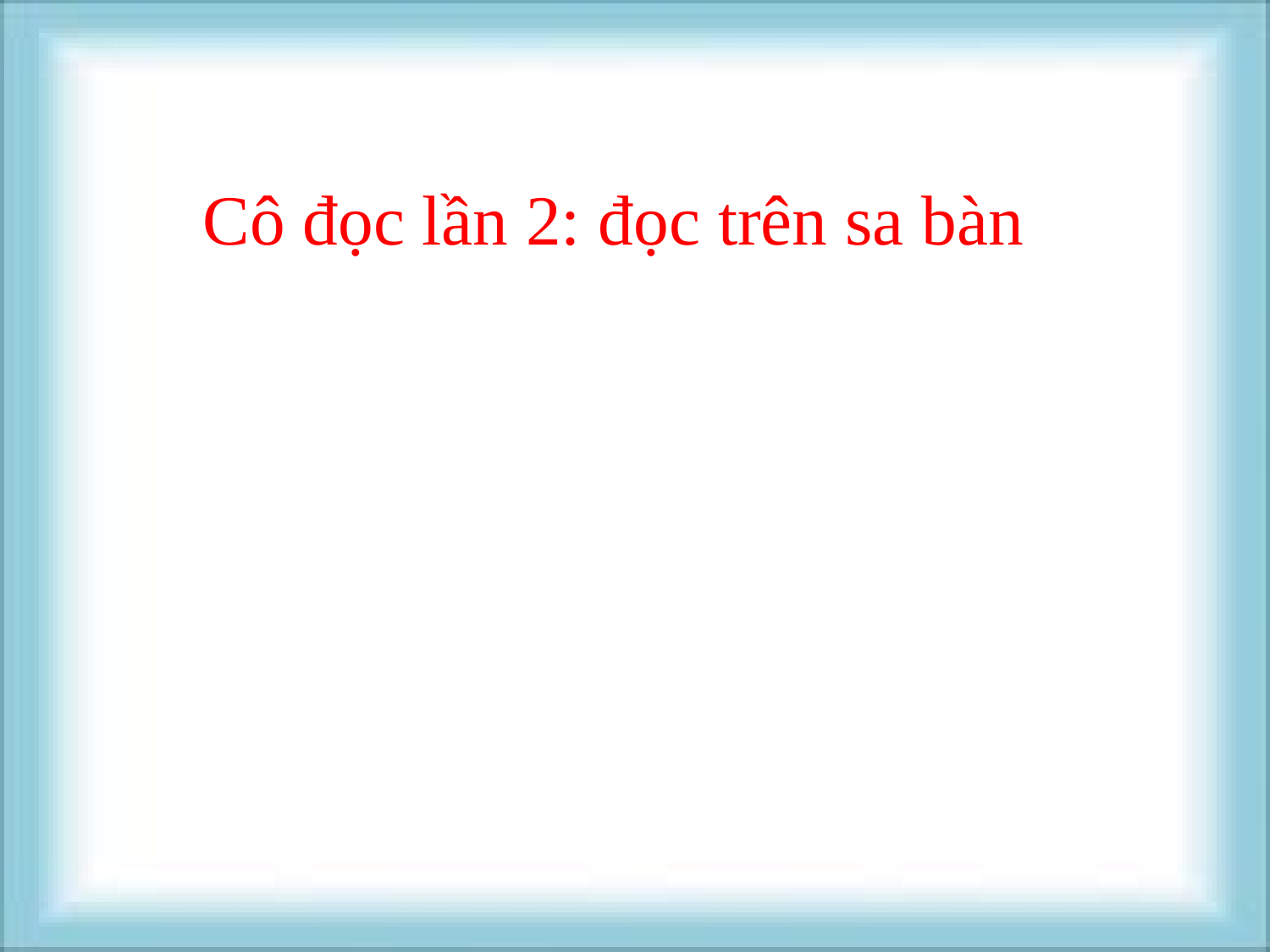

# Cô đọc lần 2: đọc trên sa bàn